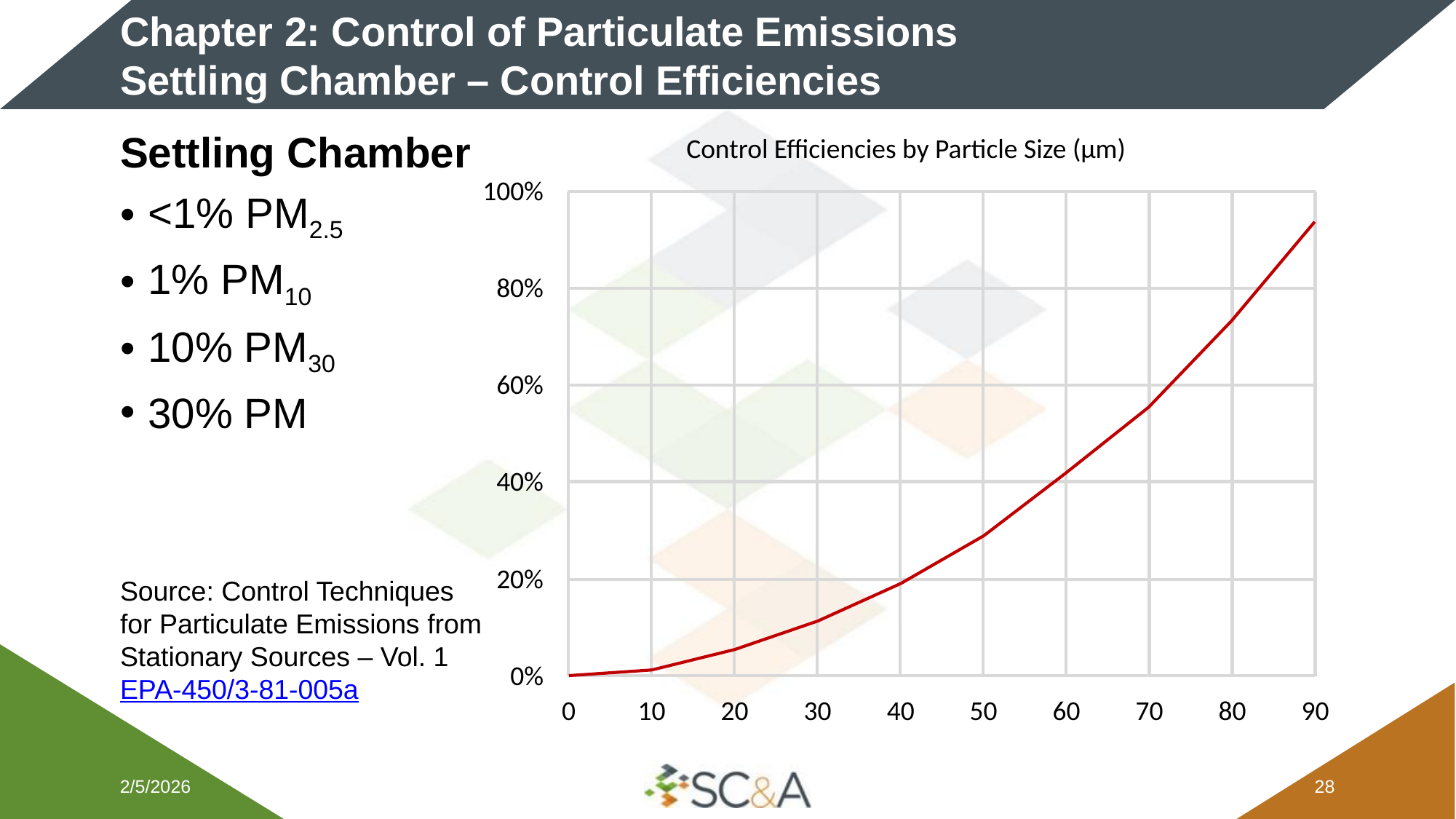

# Chapter 2: Control of Particulate Emissions Settling Chamber – Control Efficiencies

Control Efficiencies by Particle Size (µm)
100%

80%
60%
40%
20%
0%

0
10
20
30
40
50
60
70
80
90
Settling Chamber
<1% PM2.5
1% PM10
10% PM30
30% PM
Source: Control Techniques
for Particulate Emissions from
Stationary Sources – Vol. 1
EPA-450/3-81-005a
2/5/2026
28